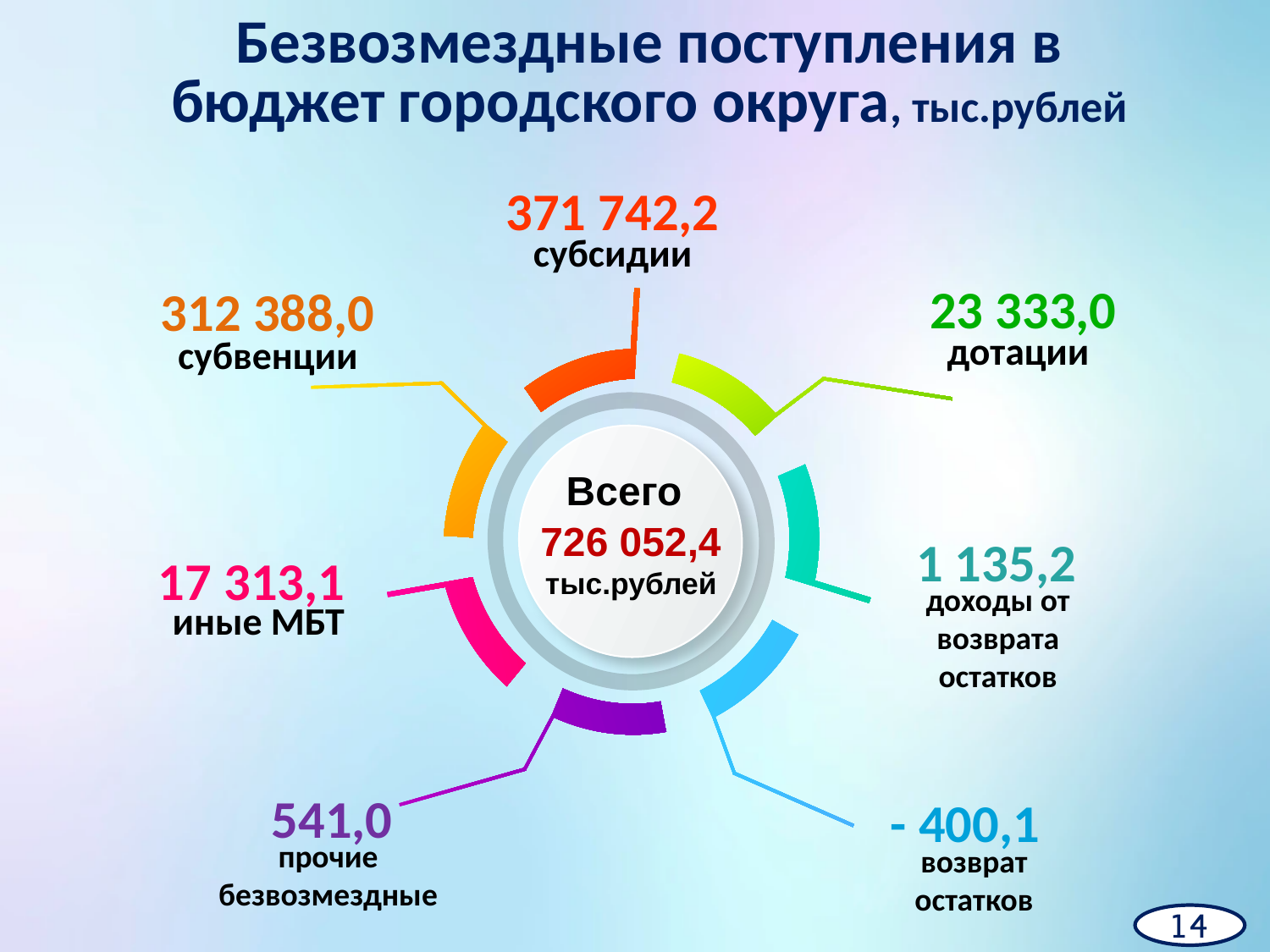

Безвозмездные поступления в бюджет городского округа, тыс.рублей
371 742,2
субсидии
23 333,0
дотации
312 388,0
субвенции

Всего
726 052,4
тыс.рублей
1 135,2
доходы от возврата остатков
17 313,1
иные МБТ
541,0
прочие безвозмездные
- 400,1
возврат остатков
14